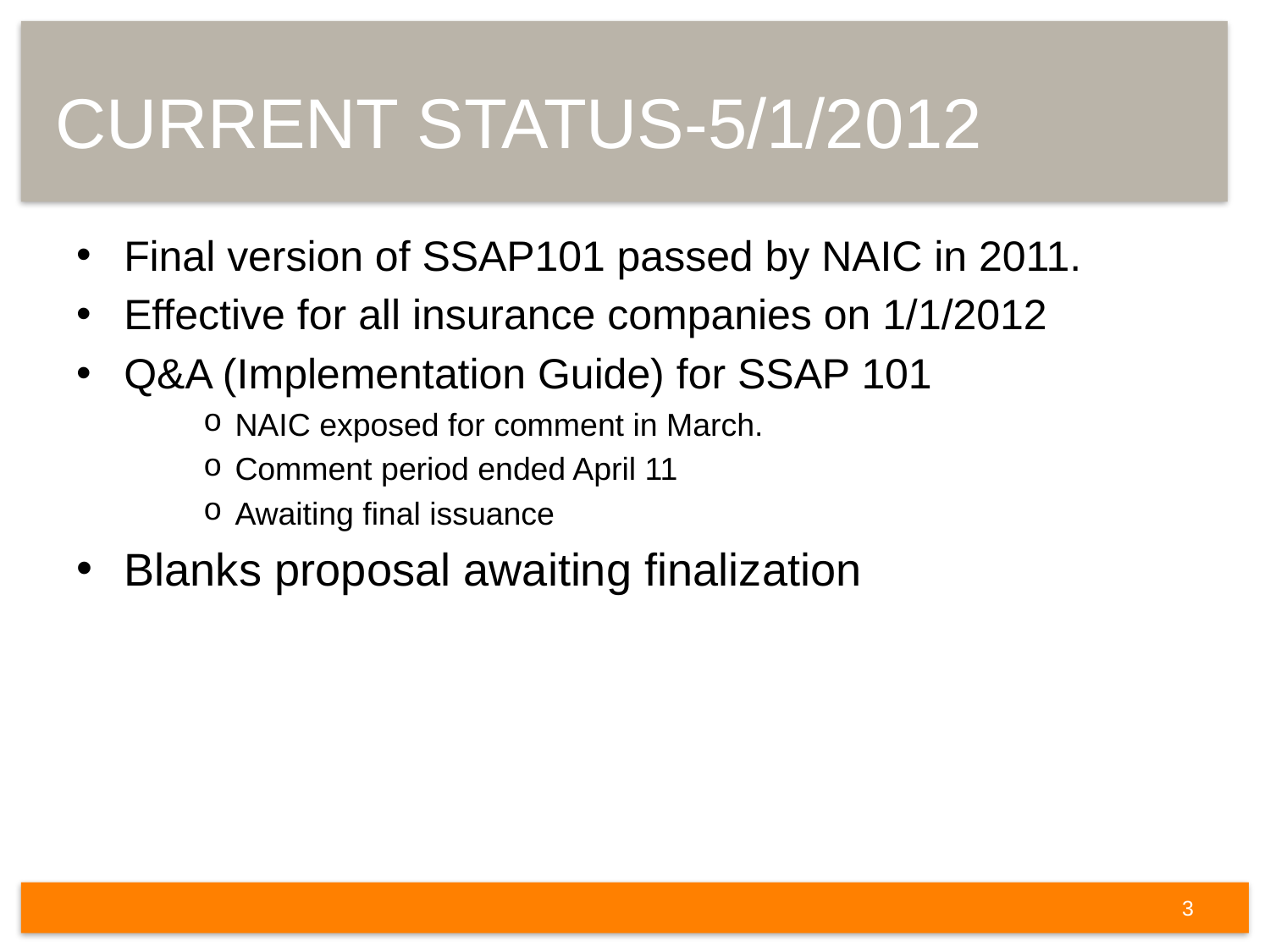

# Current Status-5/1/2012
Final version of SSAP101 passed by NAIC in 2011.
Effective for all insurance companies on 1/1/2012
Q&A (Implementation Guide) for SSAP 101
NAIC exposed for comment in March.
Comment period ended April 11
Awaiting final issuance
Blanks proposal awaiting finalization
3